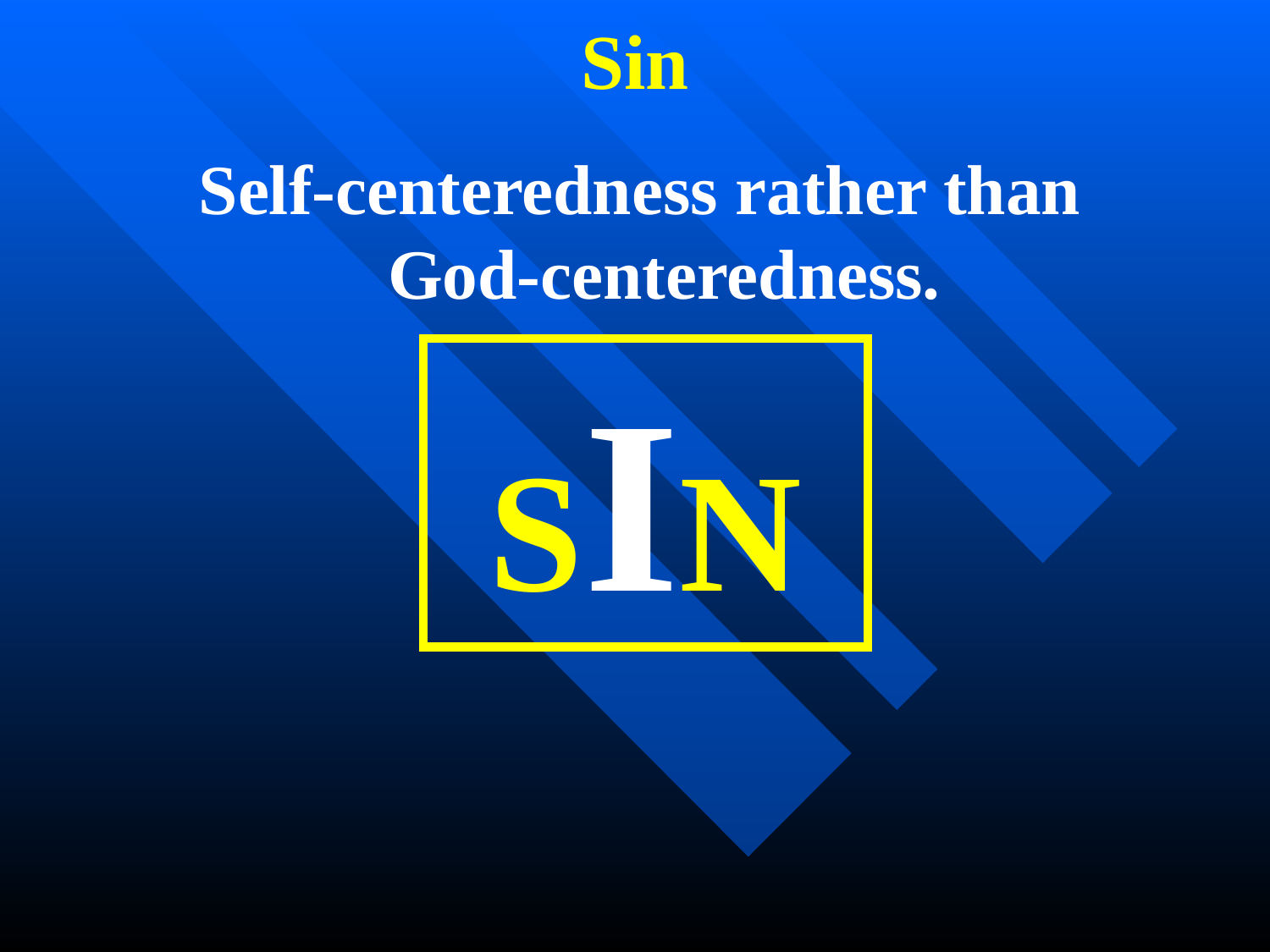

# Sin
Self-centeredness rather than God-centeredness.
SIN